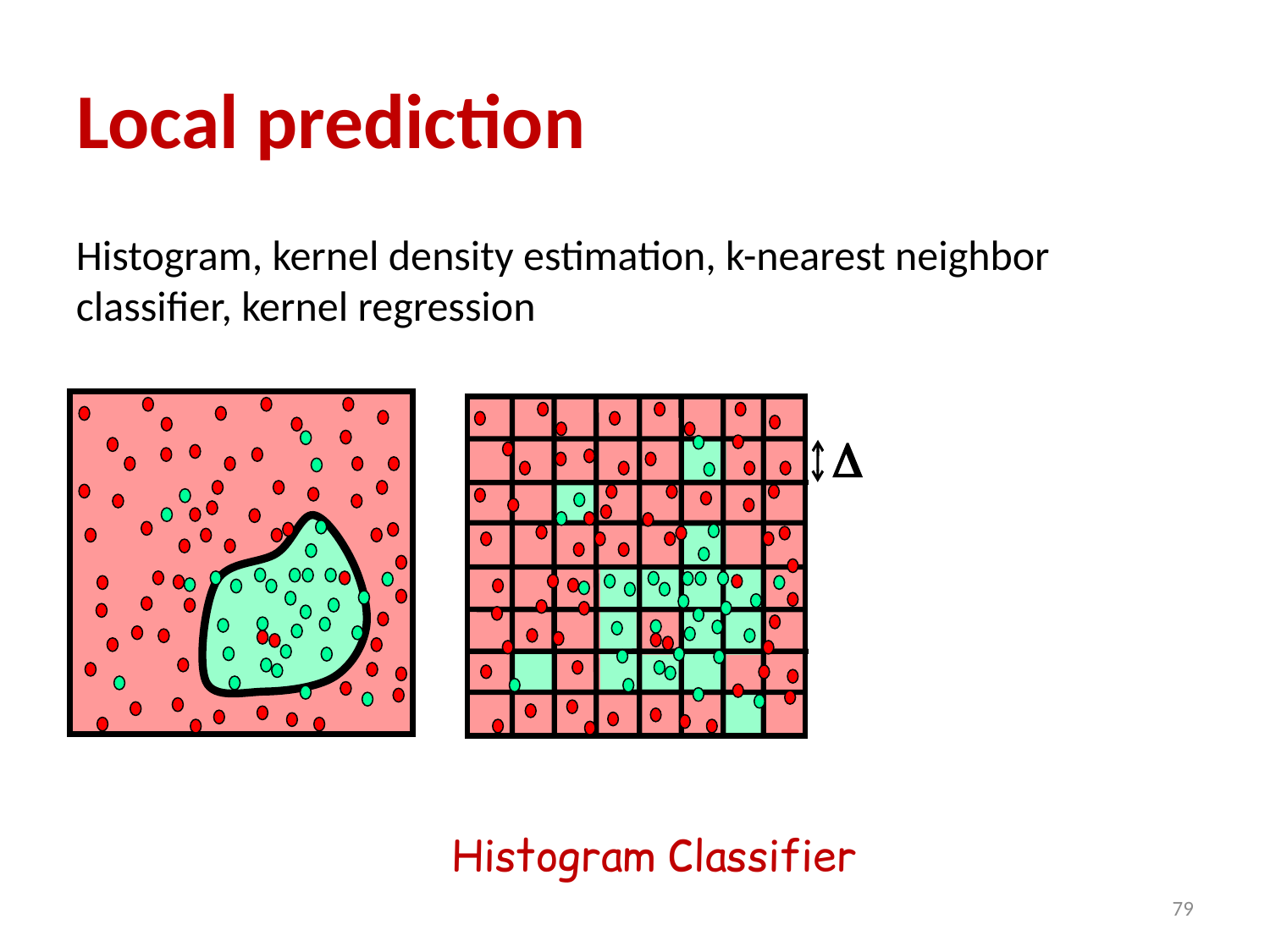

# Local prediction
Histogram, kernel density estimation, k-nearest neighbor classifier, kernel regression

Δ
Histogram Classifier
79